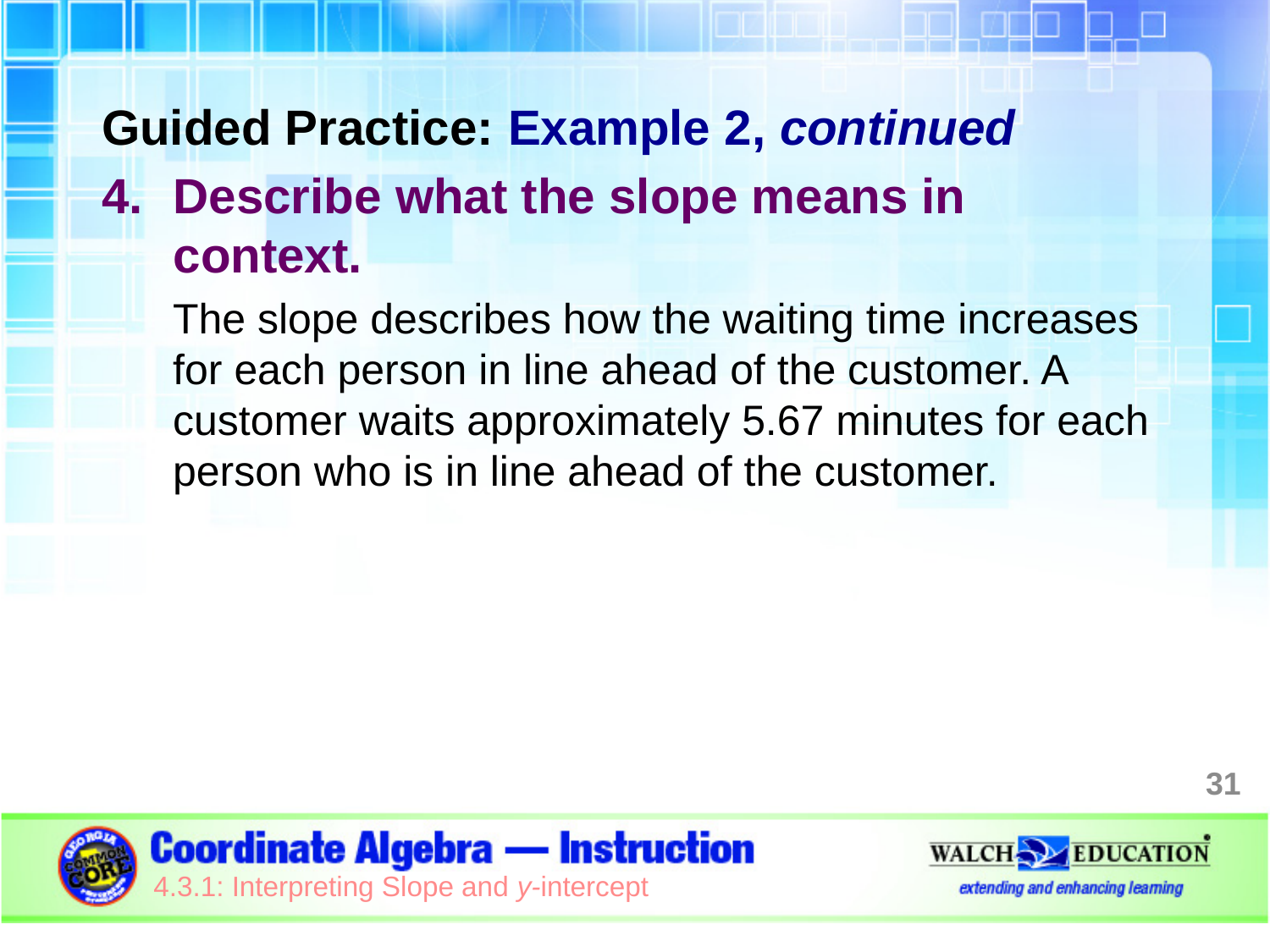

Guided Practice: Example 2, continued
Describe what the slope means in context.
The slope describes how the waiting time increases for each person in line ahead of the customer. A customer waits approximately 5.67 minutes for each person who is in line ahead of the customer.

31
4.3.1: Interpreting Slope and y-intercept